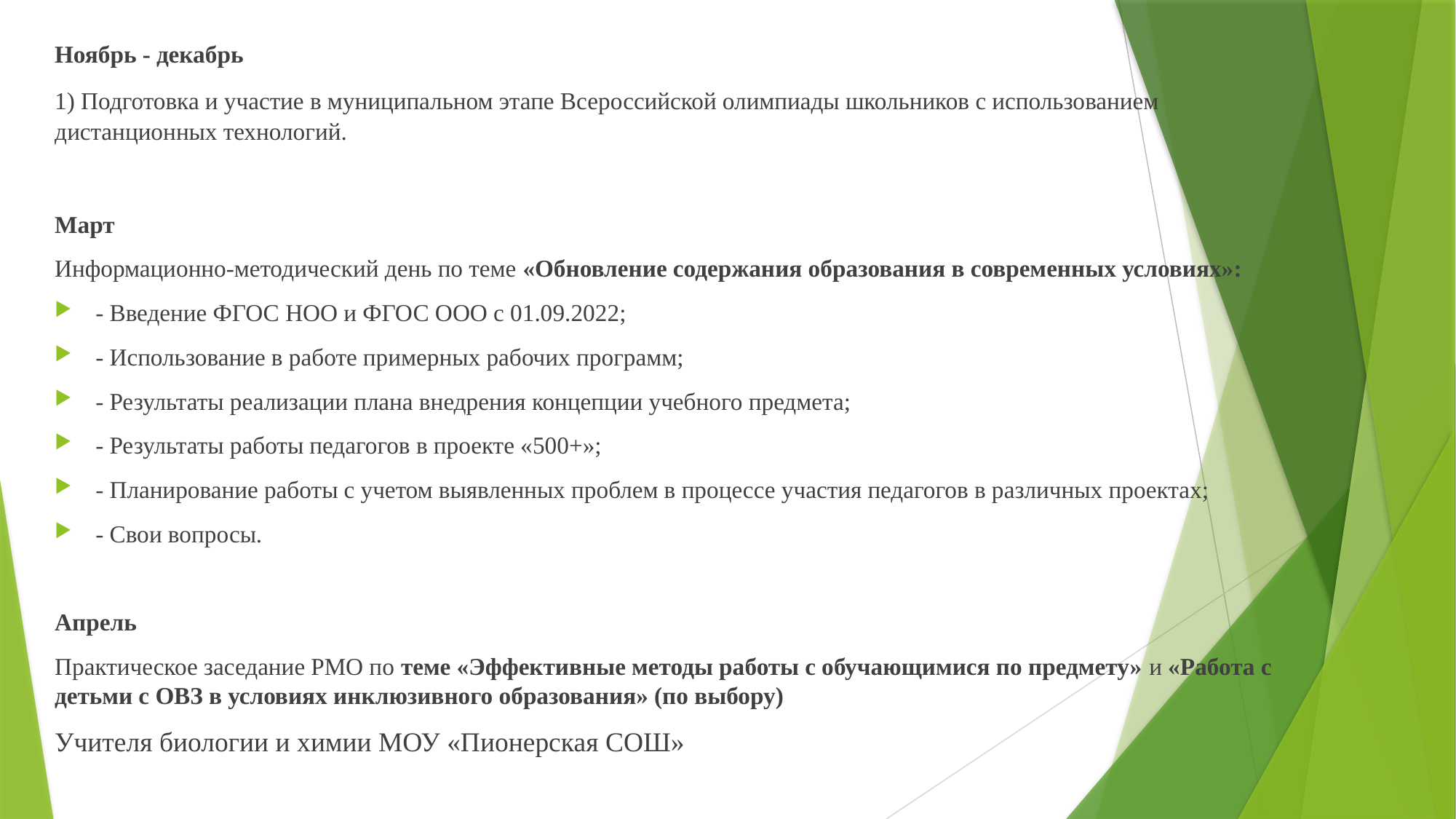

Ноябрь - декабрь
1) Подготовка и участие в муниципальном этапе Всероссийской олимпиады школьников с использованием дистанционных технологий.

Март
Информационно-методический день по теме «Обновление содержания образования в современных условиях»:
- Введение ФГОС НОО и ФГОС ООО с 01.09.2022;
- Использование в работе примерных рабочих программ;
- Результаты реализации плана внедрения концепции учебного предмета;
- Результаты работы педагогов в проекте «500+»;
- Планирование работы с учетом выявленных проблем в процессе участия педагогов в различных проектах;
- Свои вопросы.

Апрель
Практическое заседание РМО по теме «Эффективные методы работы с обучающимися по предмету» и «Работа с детьми с ОВЗ в условиях инклюзивного образования» (по выбору)
Учителя биологии и химии МОУ «Пионерская СОШ»